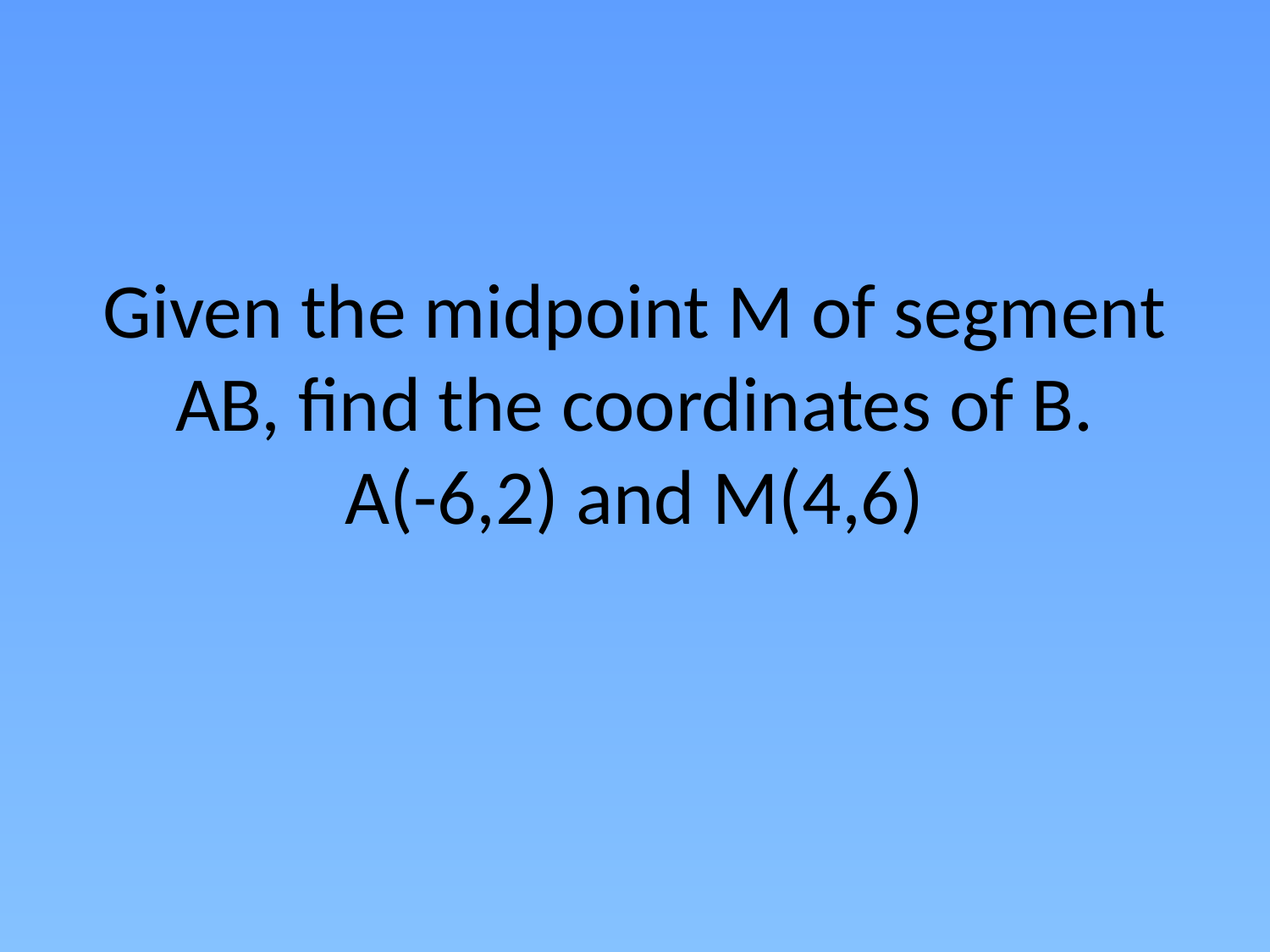

# Given the midpoint M of segment AB, find the coordinates of B. A(-6,2) and M(4,6)